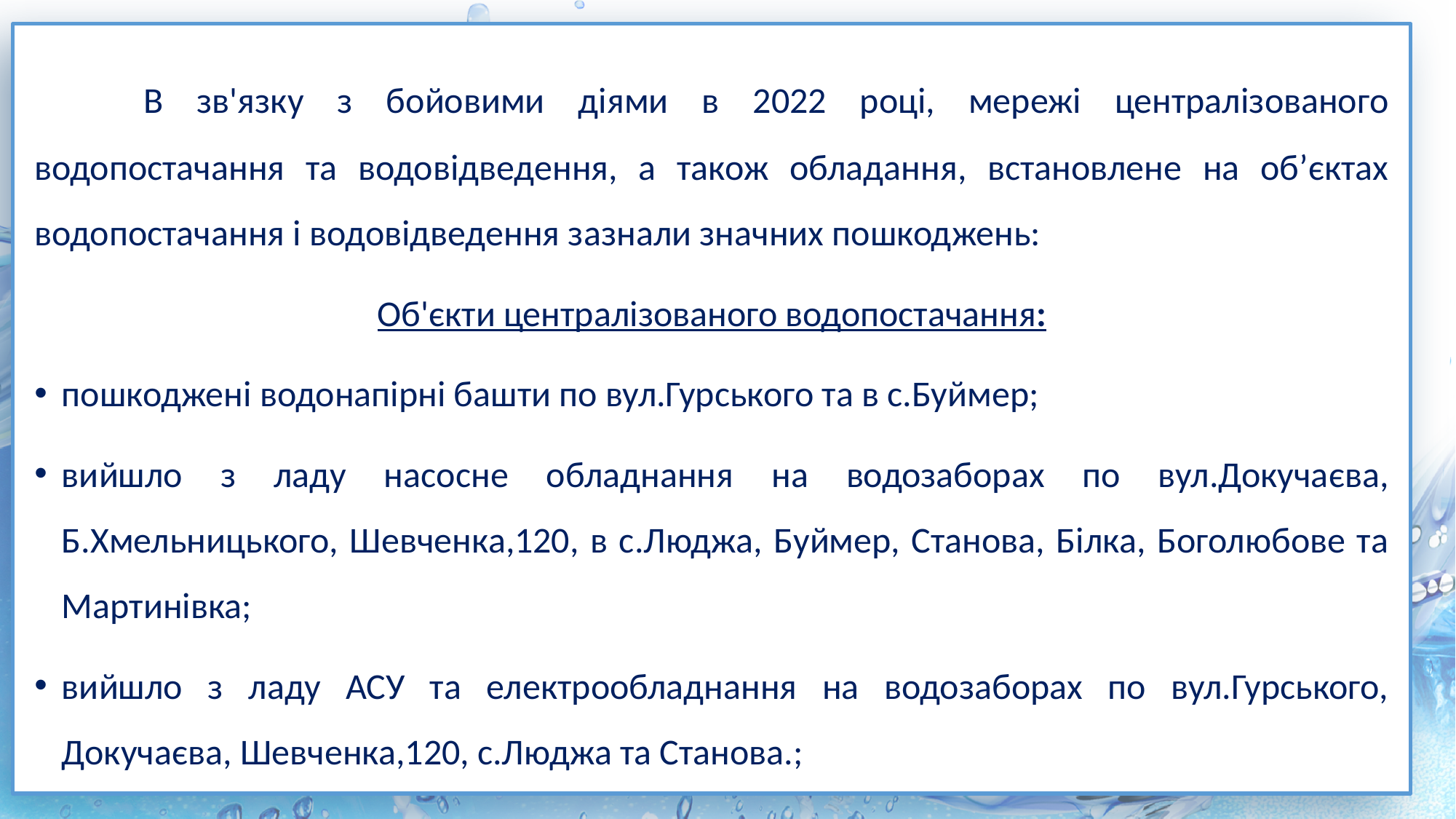

В зв'язку з бойовими діями в 2022 році, мережі централізованого водопостачання та водовідведення, а також обладання, встановлене на об’єктах водопостачання і водовідведення зазнали значних пошкоджень:
Об'єкти централізованого водопостачання:
пошкоджені водонапірні башти по вул.Гурського та в с.Буймер;
вийшло з ладу насосне обладнання на водозаборах по вул.Докучаєва, Б.Хмельницького, Шевченка,120, в с.Люджа, Буймер, Станова, Білка, Боголюбове та Мартинівка;
вийшло з ладу АСУ та електрообладнання на водозаборах по вул.Гурського, Докучаєва, Шевченка,120, с.Люджа та Станова.;